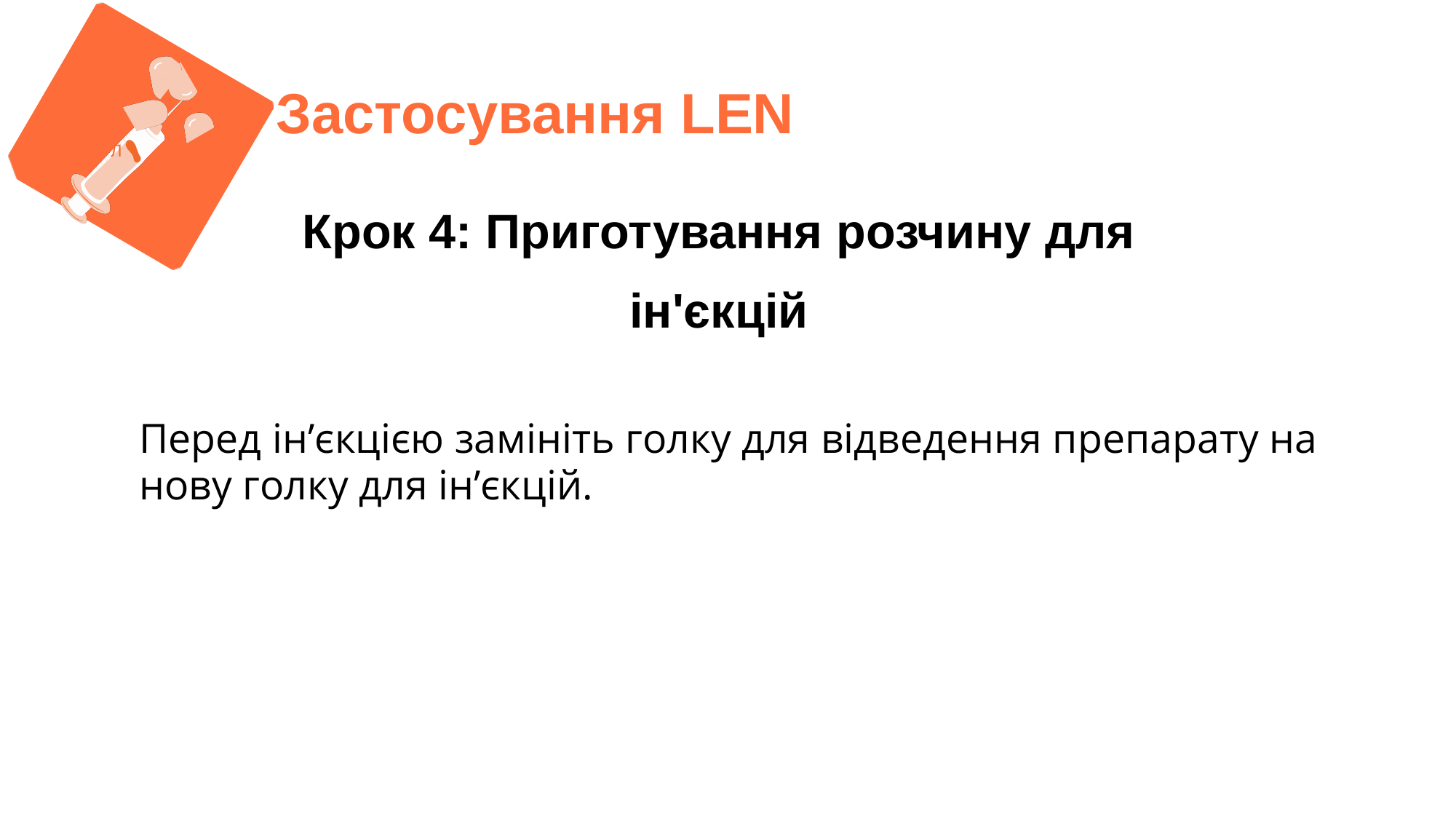

Л
Застосування LEN
Крок 4: Приготування розчину для ін'єкцій
Перед ін’єкцією замініть голку для відведення препарату на нову голку для ін’єкцій.